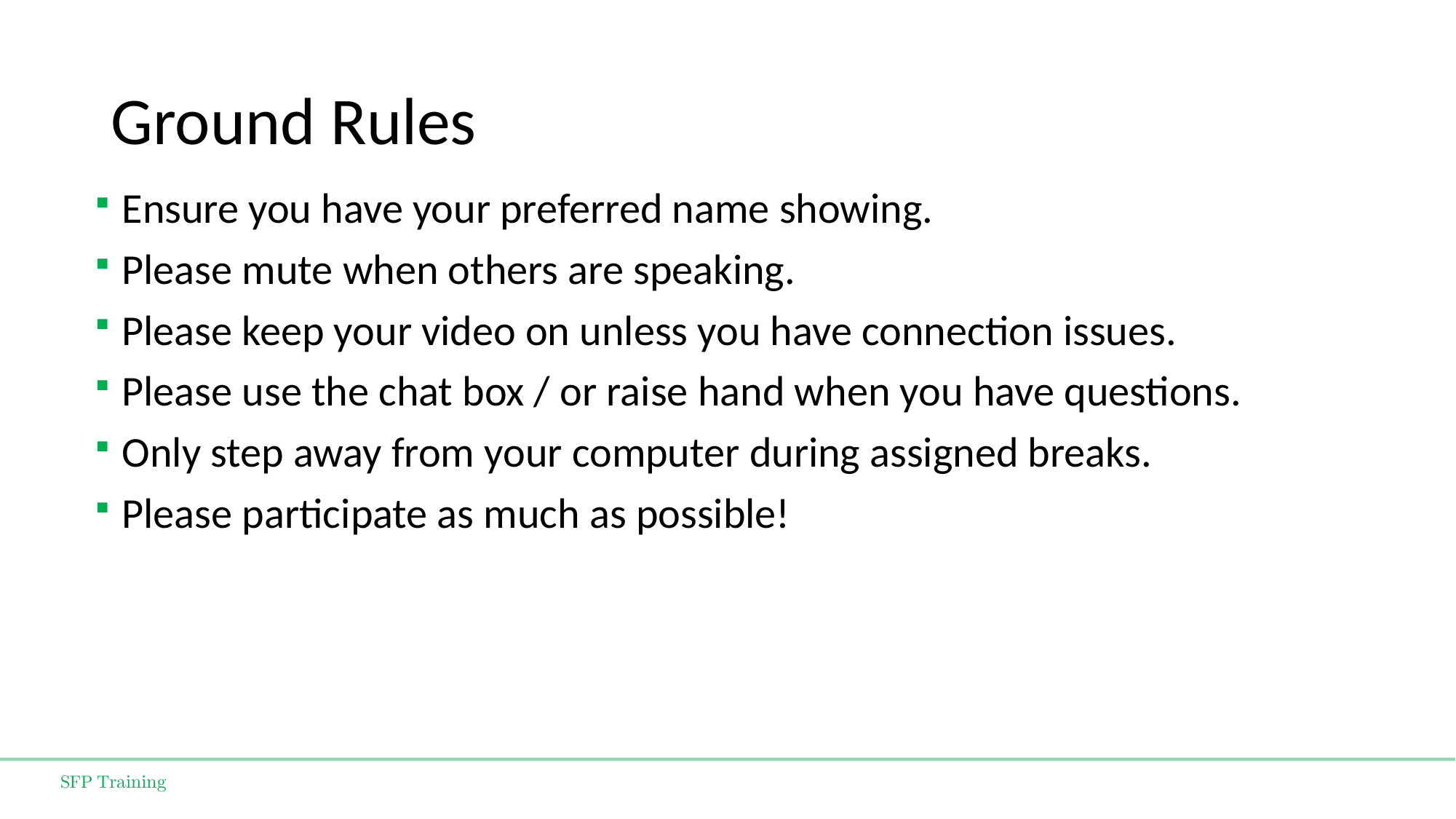

# Ground Rules
Ensure you have your preferred name showing.
Please mute when others are speaking.
Please keep your video on unless you have connection issues.
Please use the chat box / or raise hand when you have questions.
Only step away from your computer during assigned breaks.
Please participate as much as possible!

SFP Training